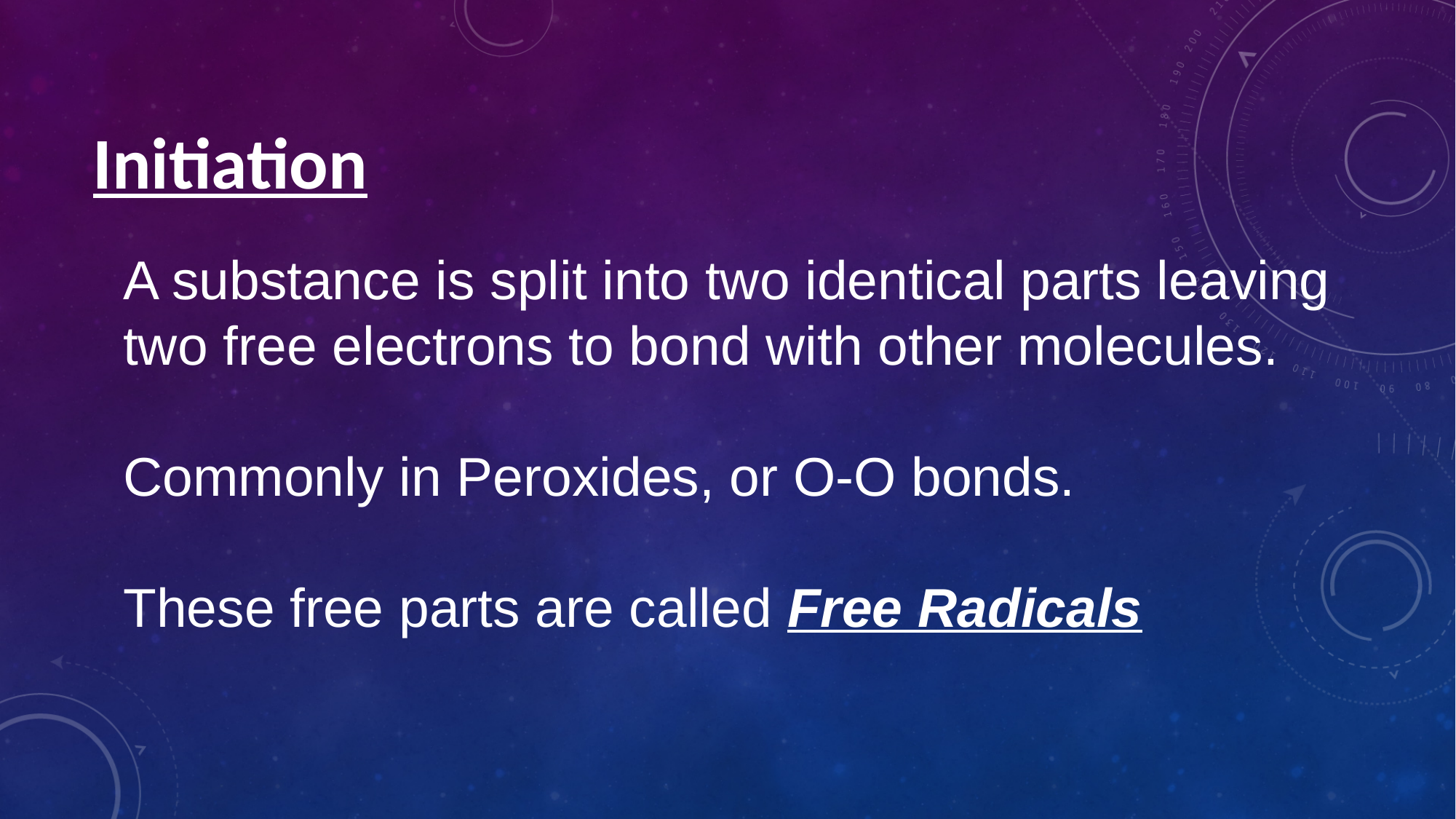

# Initiation
A substance is split into two identical parts leaving two free electrons to bond with other molecules.

Commonly in Peroxides, or O-O bonds.

These free parts are called Free Radicals